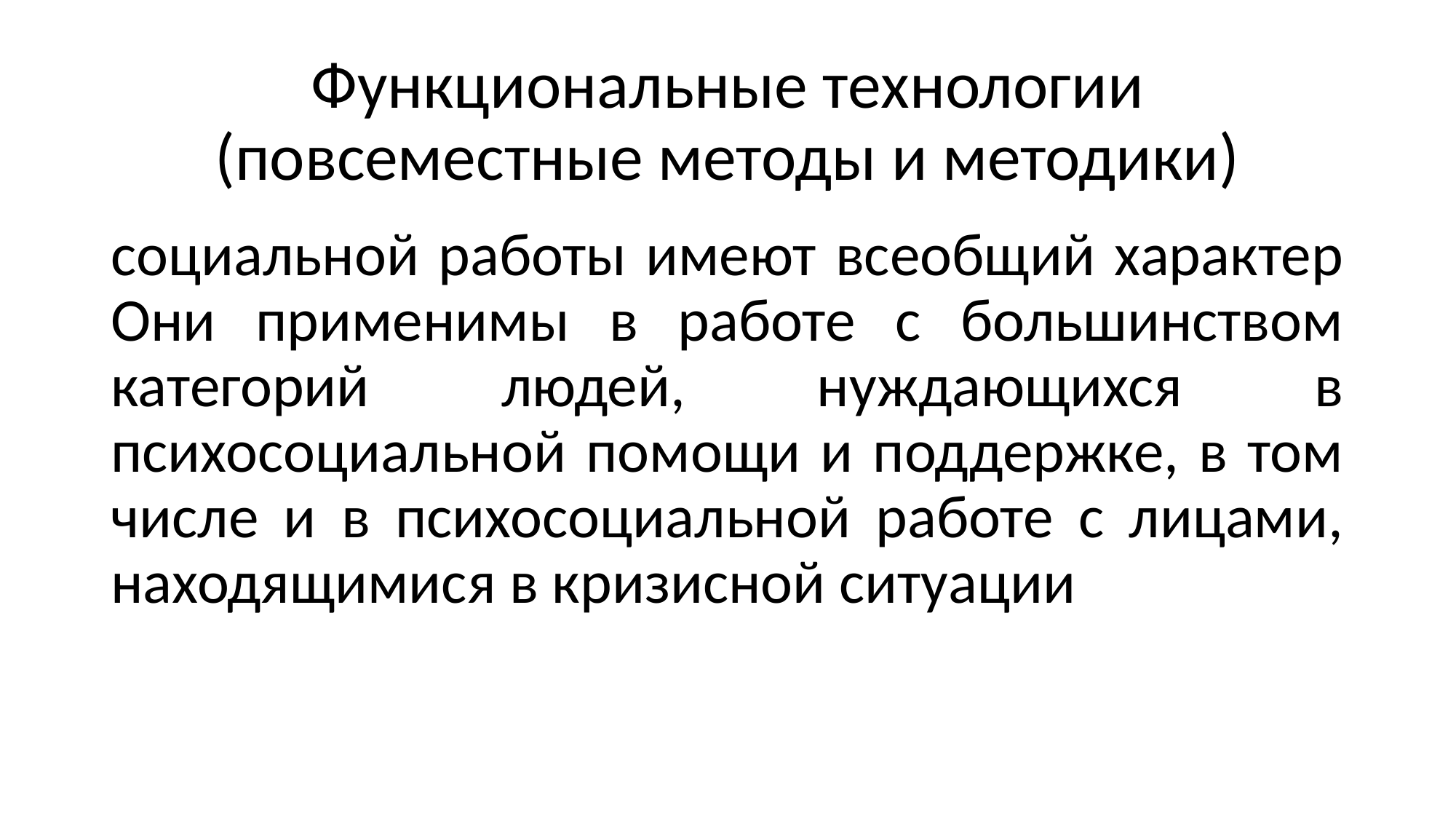

# Функциональные технологии (повсеместные методы и методики)
социальной работы имеют всеобщий характер Они применимы в работе с большинством категорий людей, нуждающихся в психосоциальной помощи и поддержке, в том числе и в психосоциальной работе с лицами, находящимися в кризисной ситуации